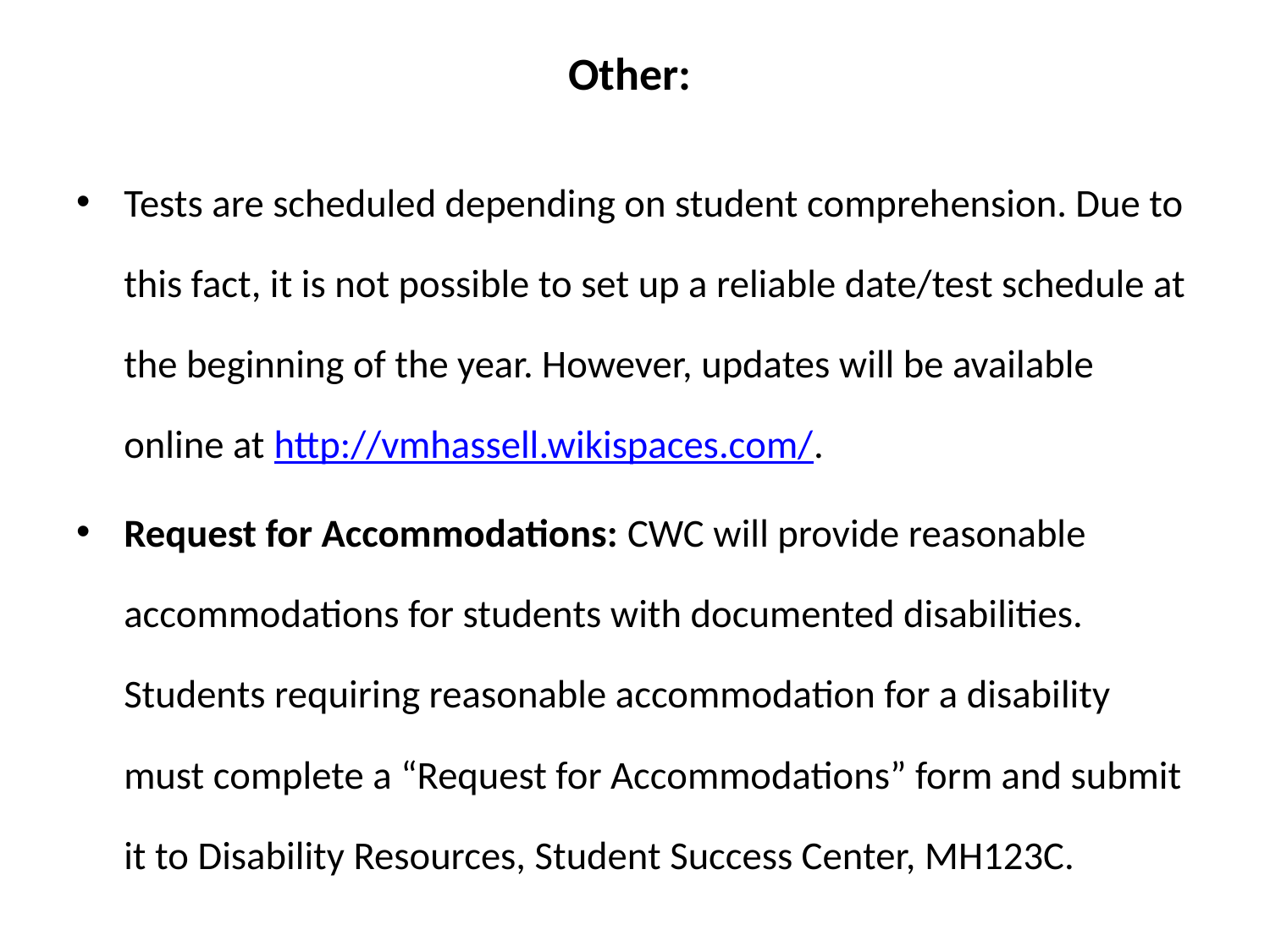

# Other:
Tests are scheduled depending on student comprehension. Due to this fact, it is not possible to set up a reliable date/test schedule at the beginning of the year. However, updates will be available online at http://vmhassell.wikispaces.com/.
Request for Accommodations: CWC will provide reasonable accommodations for students with documented disabilities. Students requiring reasonable accommodation for a disability must complete a “Request for Accommodations” form and submit it to Disability Resources, Student Success Center, MH123C.